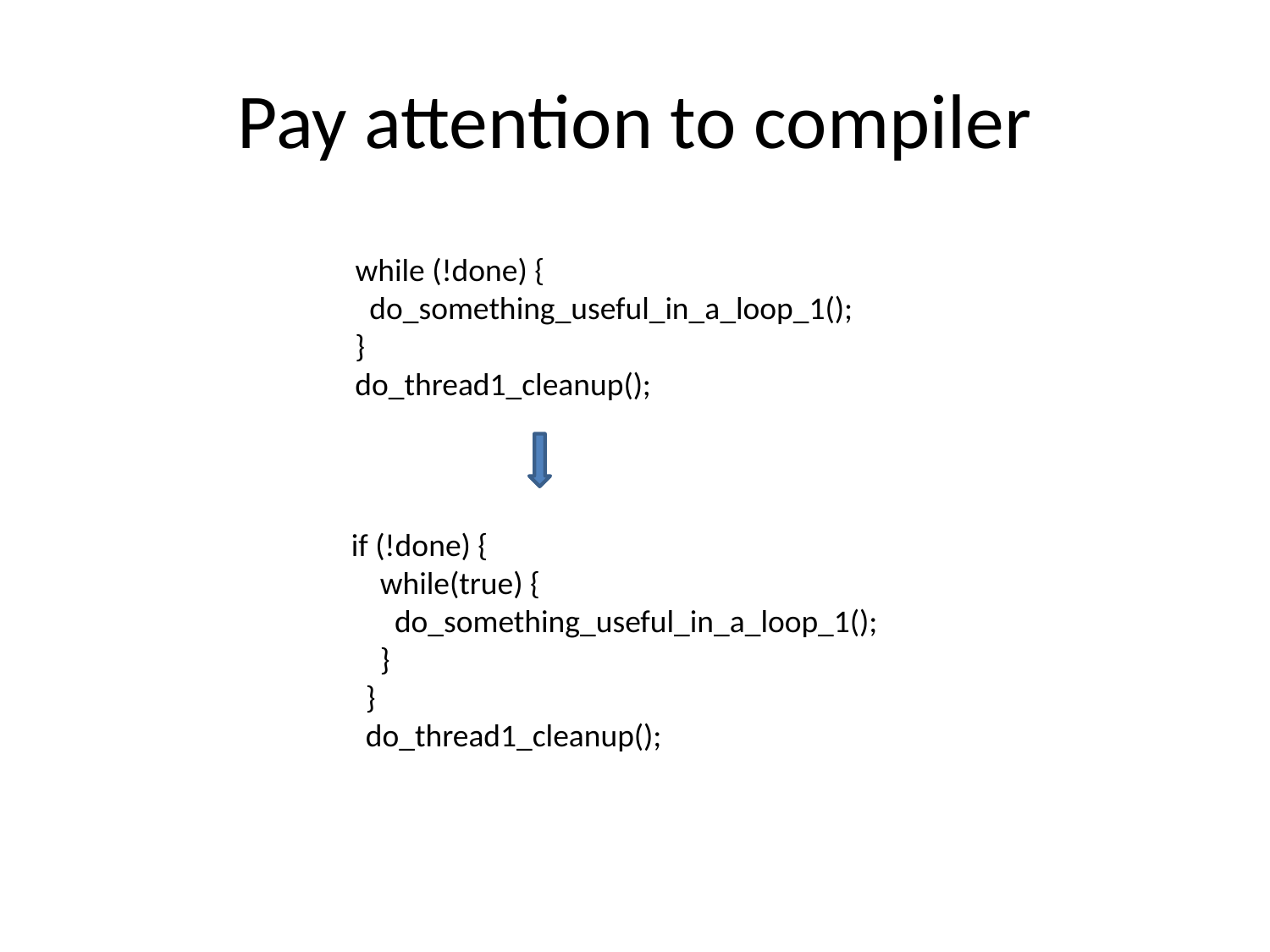

# Pay attention to compiler
  while (!done) {
    do_something_useful_in_a_loop_1();
  }
  do_thread1_cleanup();

if (!done) {
    while(true) {
      do_something_useful_in_a_loop_1();
    }
  }
  do_thread1_cleanup();